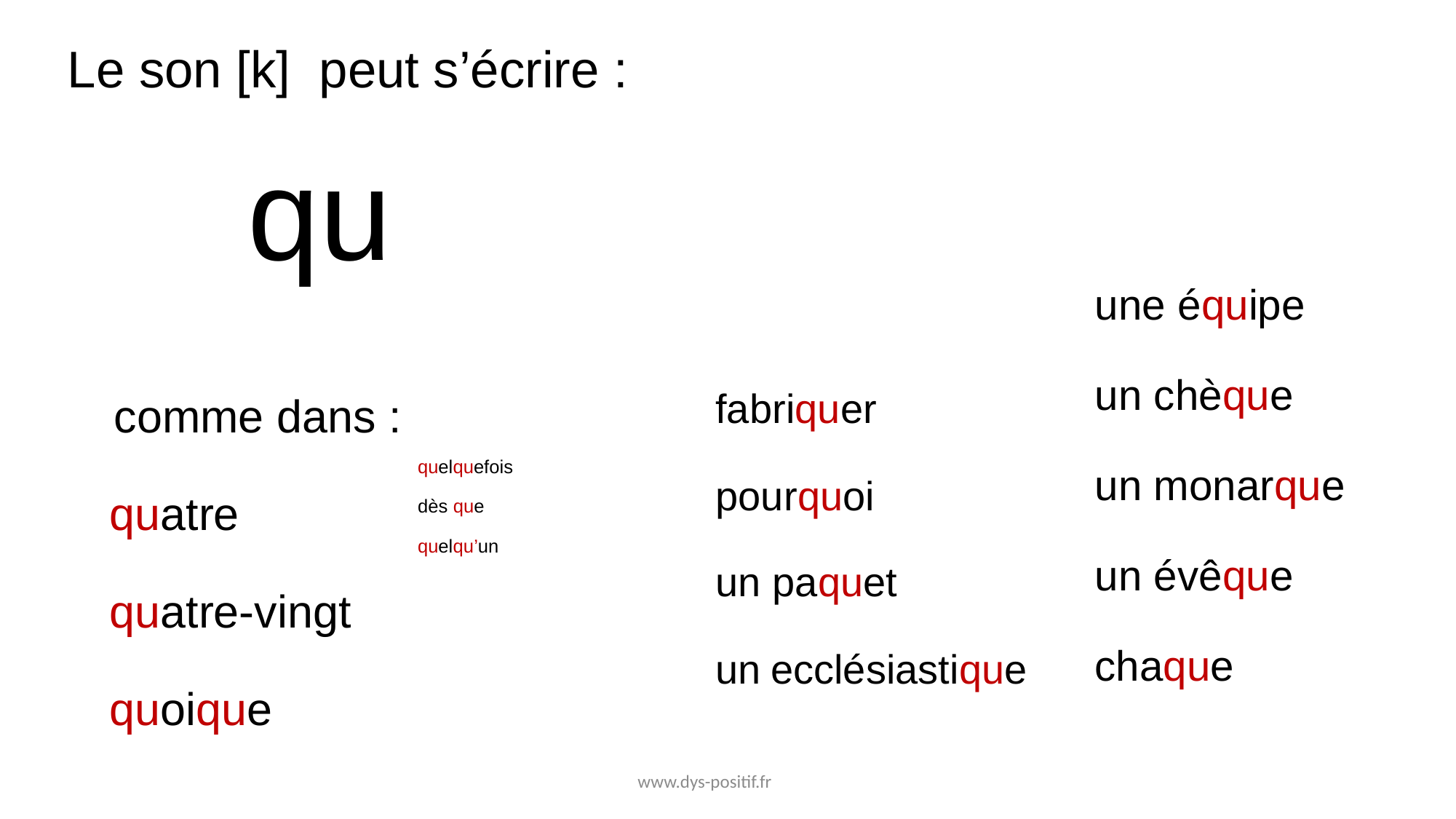

Le son [k]  peut s’écrire :
qu
une équipe
un chèque
un monarque
un évêque
chaque

 comme dans :
quatre
quatre-vingt
quoique
fabriquer
pourquoi
un paquet
un ecclésiastique

quelquefois
dès que
quelqu’un

www.dys-positif.fr